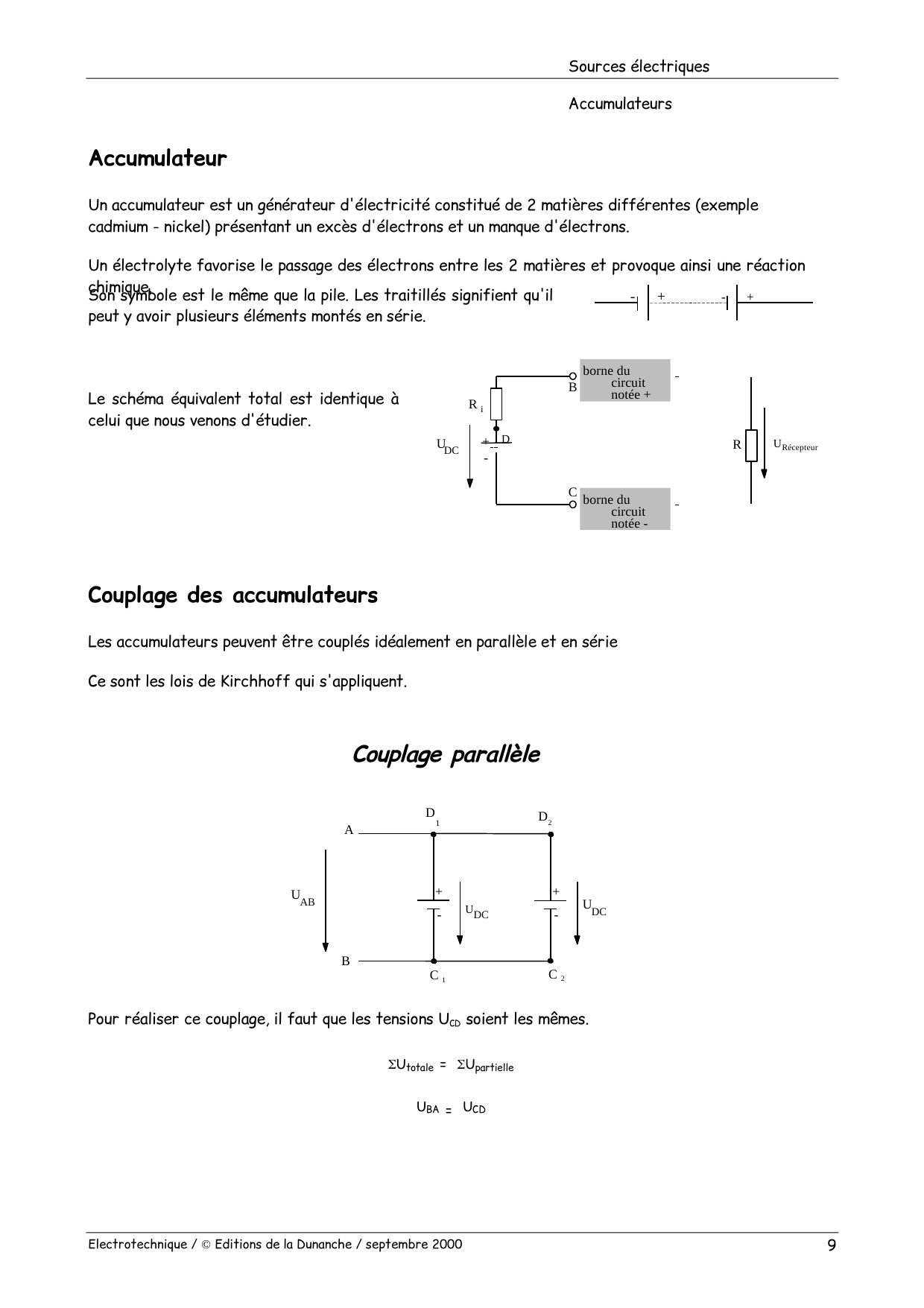

Sources électriques	Accumulateurs

Accumulateur
Un accumulateur est un générateur d'électricité constitué de 2 matières différentes (exemple  cadmium - nickel) présentant un excès d'électrons et un manque d'électrons.
Un électrolyte favorise le passage des électrons entre les 2 matières et provoque ainsi une réaction  chimique.

-	+	-	+
Son symbole est le même que la pile. Les traitillés signifient qu'il  peut y avoir plusieurs éléments montés en série.

borne du circuit  notée +

B

Le schéma équivalent total est identique à  celui que nous venons d'étudier.
R i

+  D
URécepteur
U
R
DC
-

C
borne du circuit  notée -

Couplage des accumulateurs
Les accumulateurs peuvent être couplés idéalement en parallèle et en série  Ce sont les lois de Kirchhoff qui s'appliquent.
Couplage parallèle
D
1
D2
A

+
+
U
AB
U
UDC
DC
-
-

B

C 2
C 1
Pour réaliser ce couplage, il faut que les tensions UCD soient les mêmes.

ΣUtotale = ΣUpartielle
UBA = UCD

9
Electrotechnique / © Editions de la Dunanche / septembre 2000